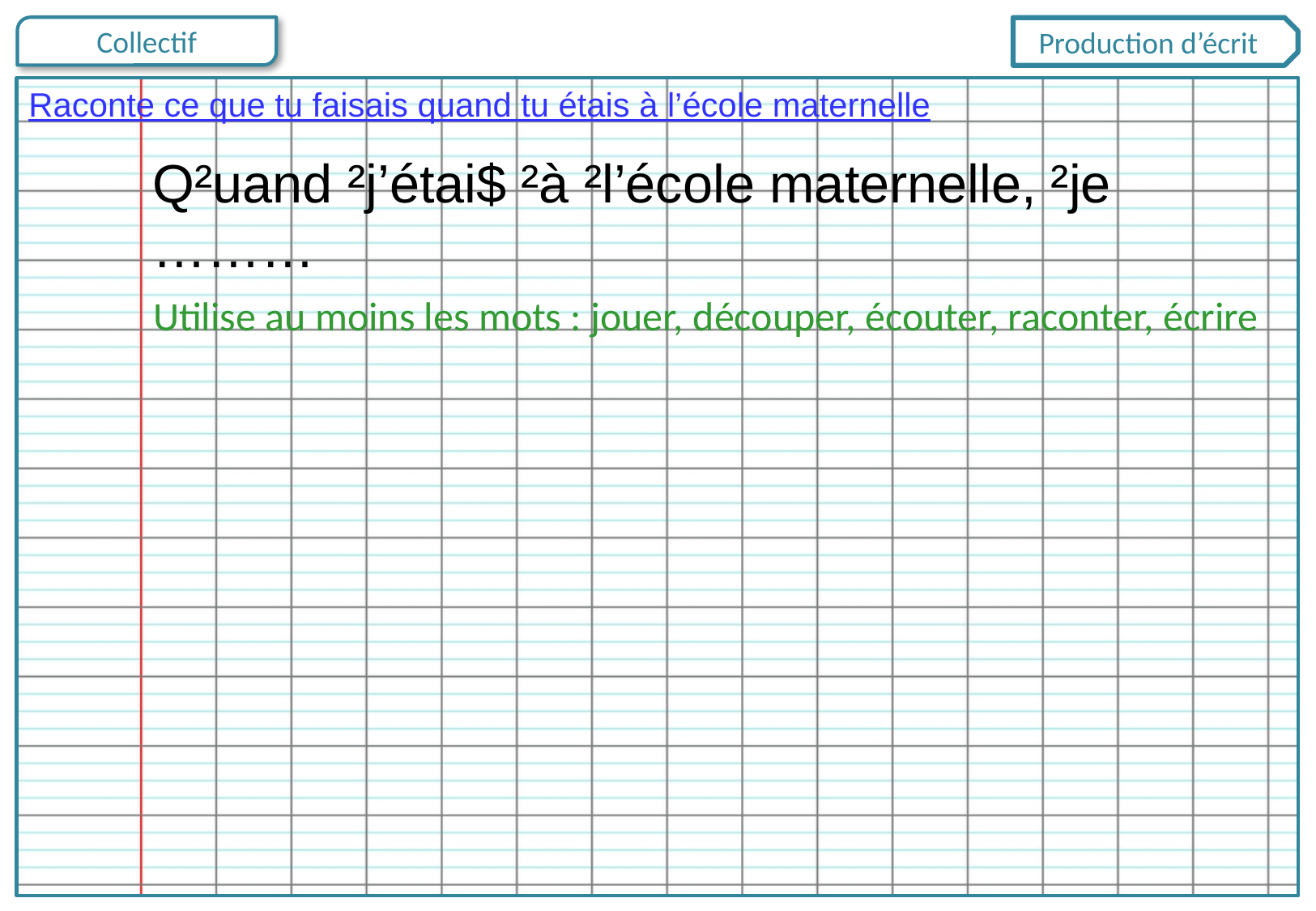

Production d’écrit
Raconte ce que tu faisais quand tu étais à l’école maternelle
Q²uand ²j’étai$ ²à ²l’école maternelle, ²je ………
Utilise au moins les mots : jouer, découper, écouter, raconter, écrire